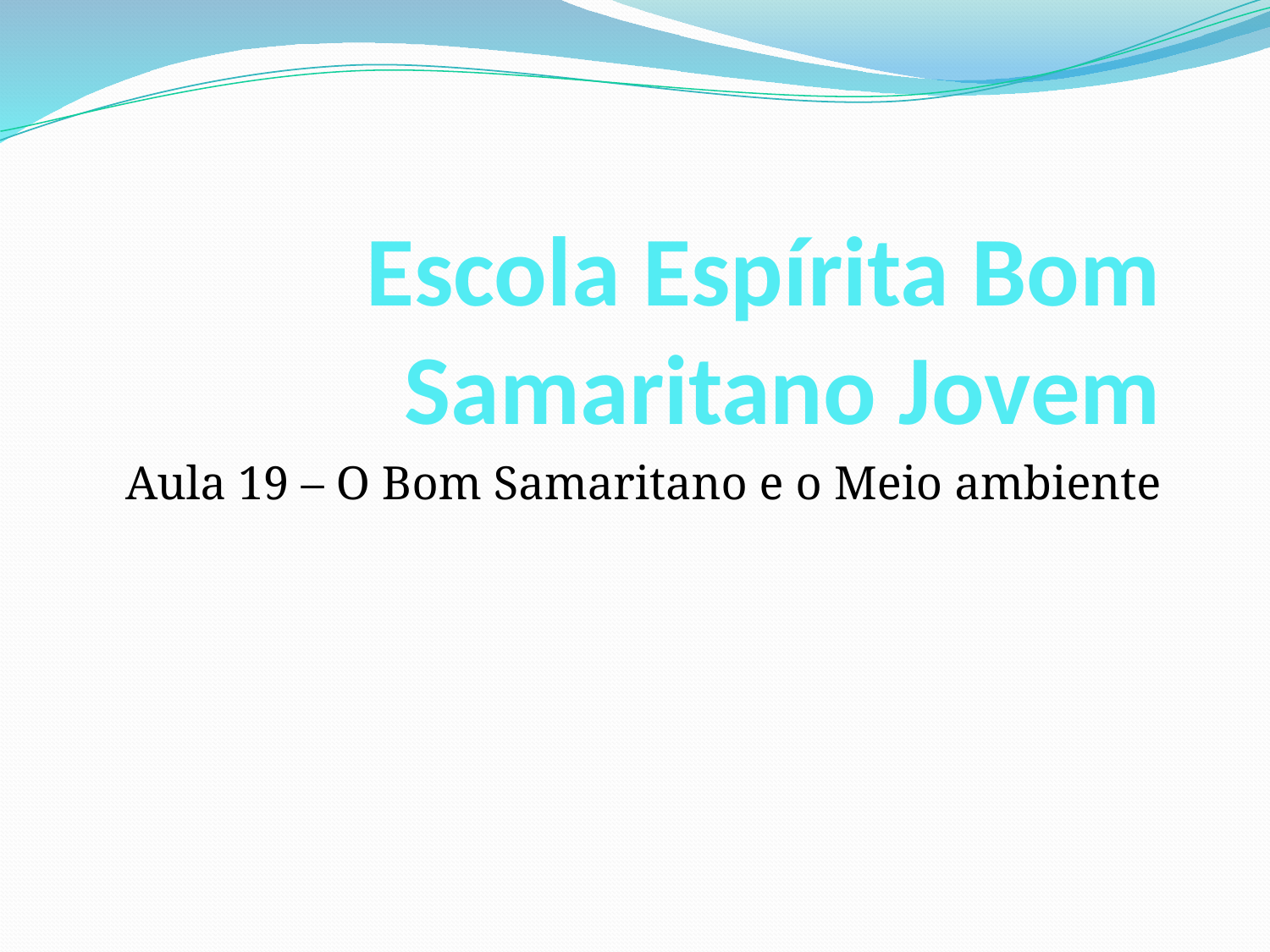

Escola Espírita Bom Samaritano Jovem
Aula 19 – O Bom Samaritano e o Meio ambiente